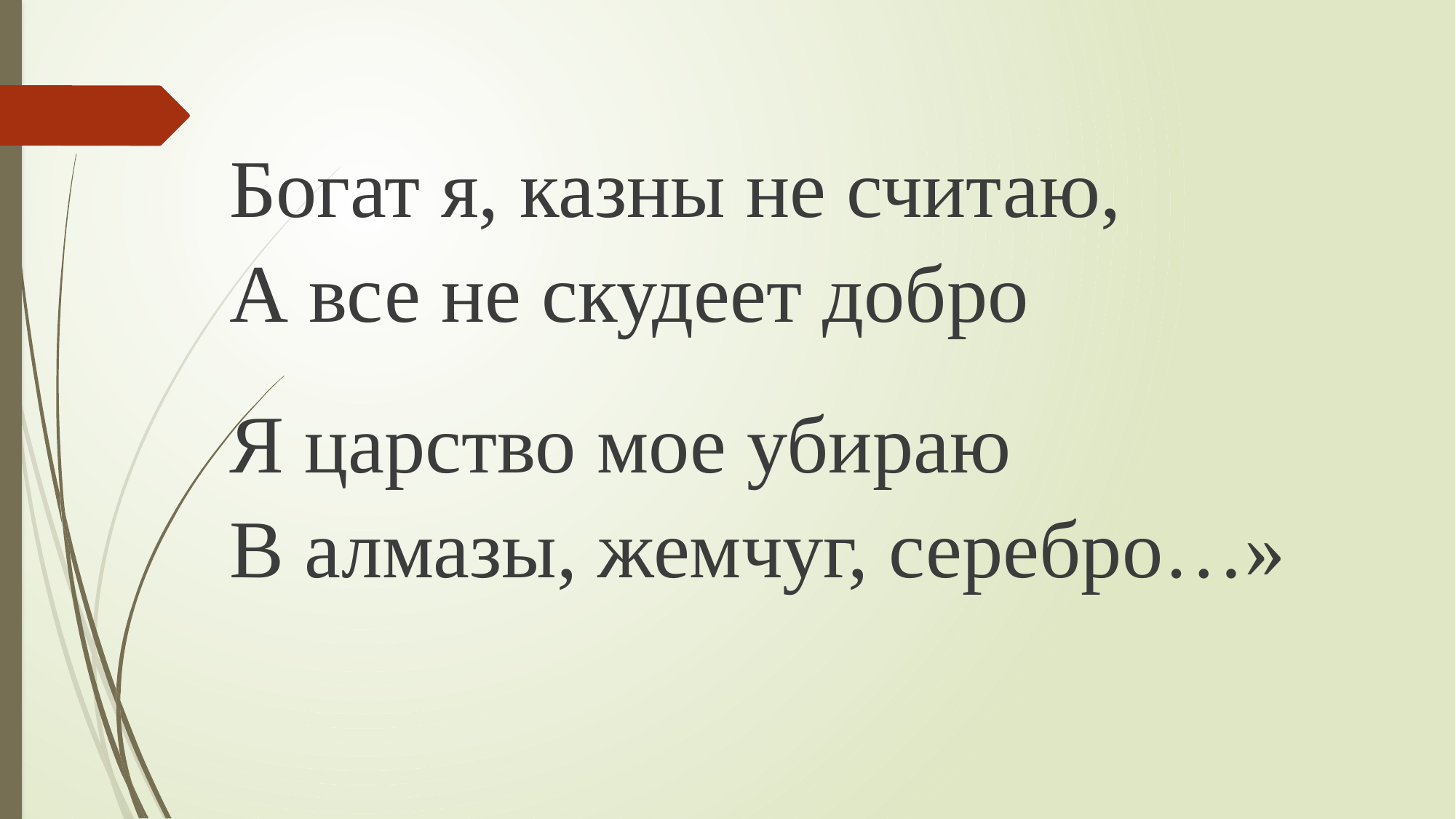

#
Богат я, казны не считаю,
А все не скудеет добро
Я царство мое убираю
В алмазы, жемчуг, серебро…»